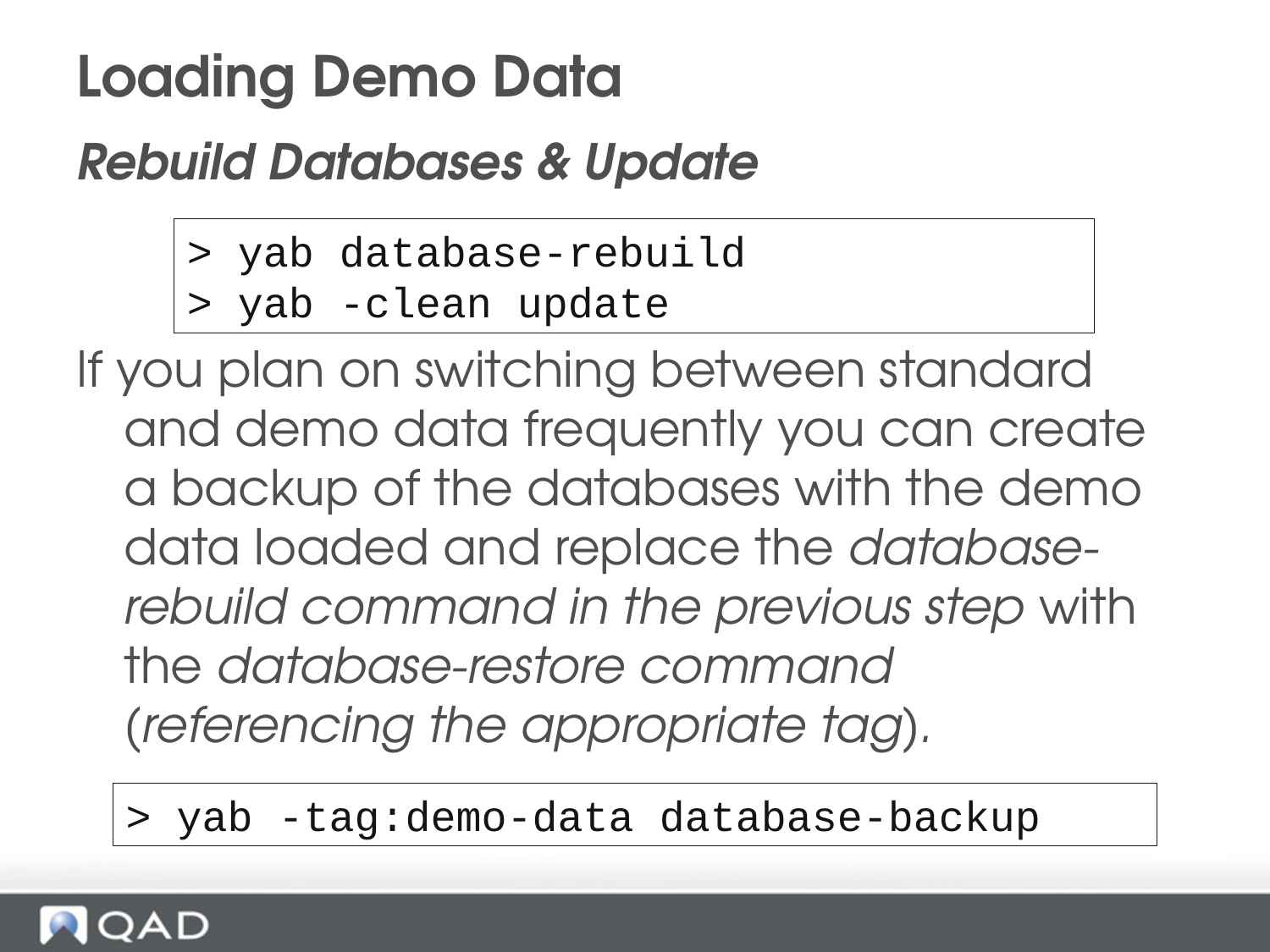

# Loading Demo Data
Rebuild Databases & Update

If you plan on switching between standard and demo data frequently you can create a backup of the databases with the demo data loaded and replace the database-rebuild command in the previous step with the database-restore command (referencing the appropriate tag).
> yab database-rebuild
> yab -clean update
> yab -tag:demo-data database-backup